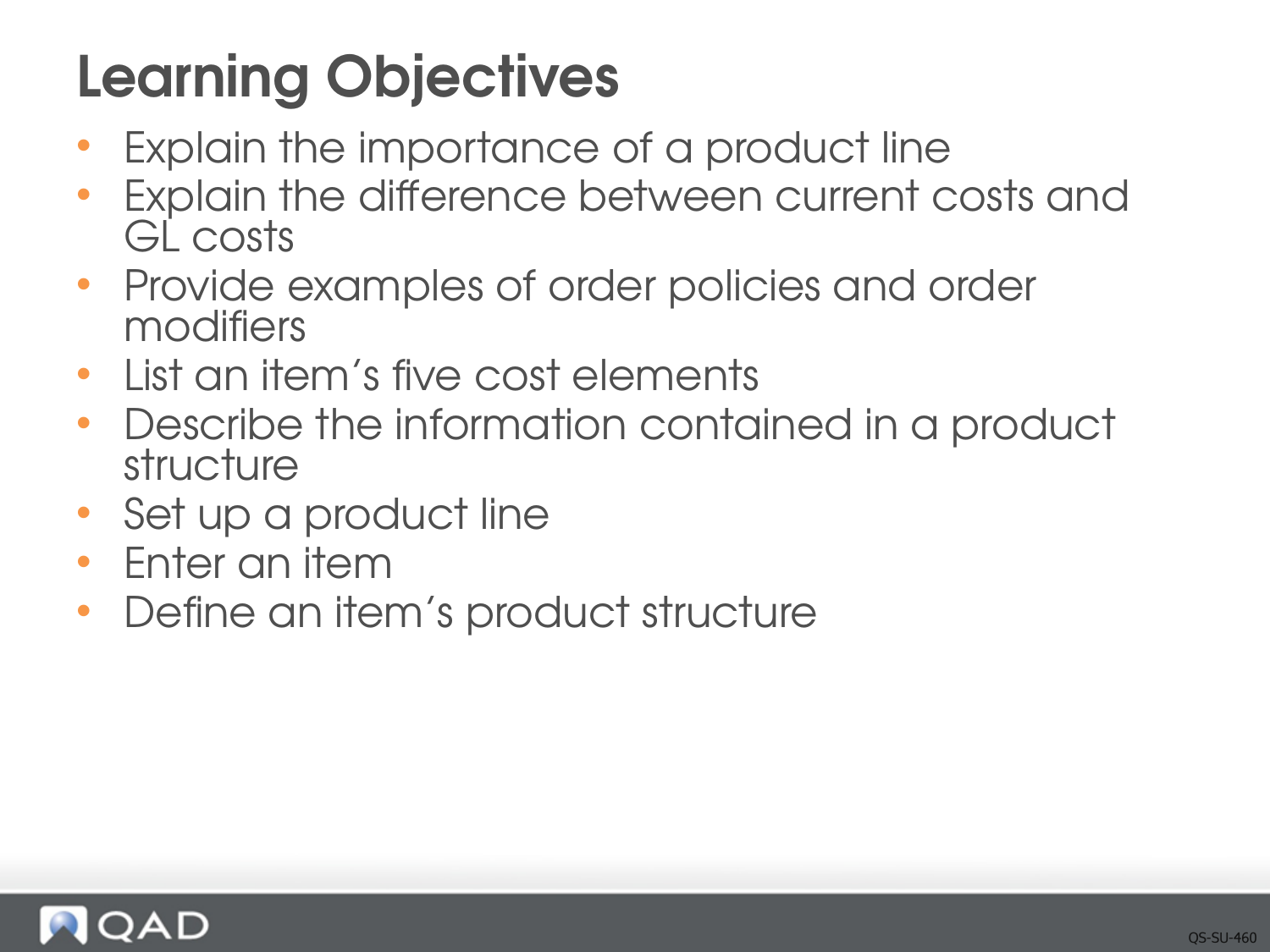

# Learning Objectives
Explain the importance of a product line
Explain the difference between current costs and GL costs
Provide examples of order policies and order modifiers
List an item’s five cost elements
Describe the information contained in a product structure
Set up a product line
Enter an item
Define an item’s product structure

QS-SU-460